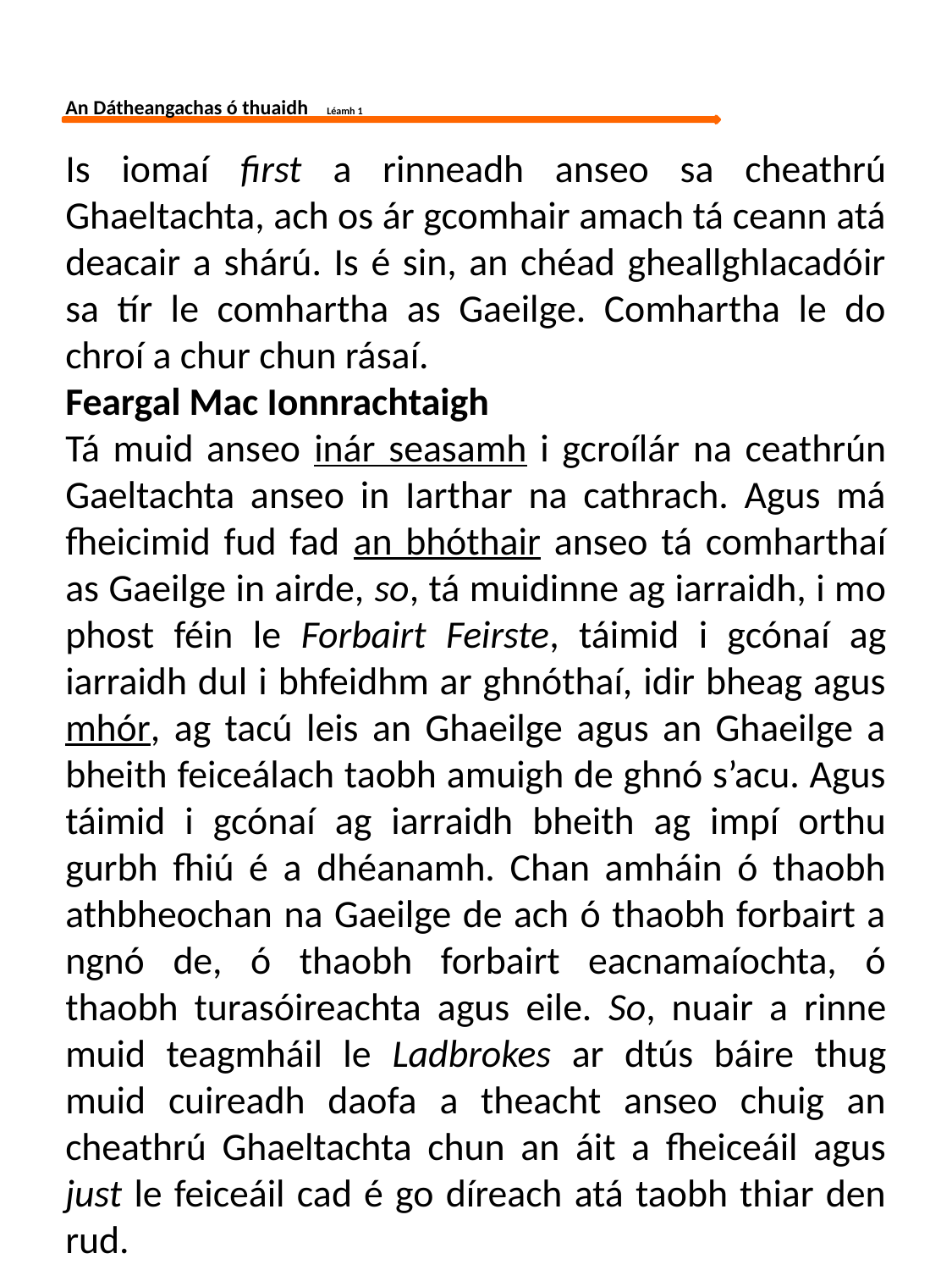

An Dátheangachas ó thuaidh    Léamh 1

Is iomaí first a rinneadh anseo sa cheathrú Ghaeltachta, ach os ár gcomhair amach tá ceann atá deacair a shárú. Is é sin, an chéad gheallghlacadóir sa tír le comhartha as Gaeilge. Comhartha le do chroí a chur chun rásaí.
Feargal Mac Ionnrachtaigh
Tá muid anseo inár seasamh i gcroílár na ceathrún Gaeltachta anseo in Iarthar na cathrach. Agus má fheicimid fud fad an bhóthair anseo tá comharthaí as Gaeilge in airde, so, tá muidinne ag iarraidh, i mo phost féin le Forbairt Feirste, táimid i gcónaí ag iarraidh dul i bhfeidhm ar ghnóthaí, idir bheag agus mhór, ag tacú leis an Ghaeilge agus an Ghaeilge a bheith feiceálach taobh amuigh de ghnó s’acu. Agus táimid i gcónaí ag iarraidh bheith ag impí orthu gurbh fhiú é a dhéanamh. Chan amháin ó thaobh athbheochan na Gaeilge de ach ó thaobh forbairt a ngnó de, ó thaobh forbairt eacnamaíochta, ó thaobh turasóireachta agus eile. So, nuair a rinne muid teagmháil le Ladbrokes ar dtús báire thug muid cuireadh daofa a theacht anseo chuig an cheathrú Ghaeltachta chun an áit a fheiceáil agus just le feiceáil cad é go díreach atá taobh thiar den rud.